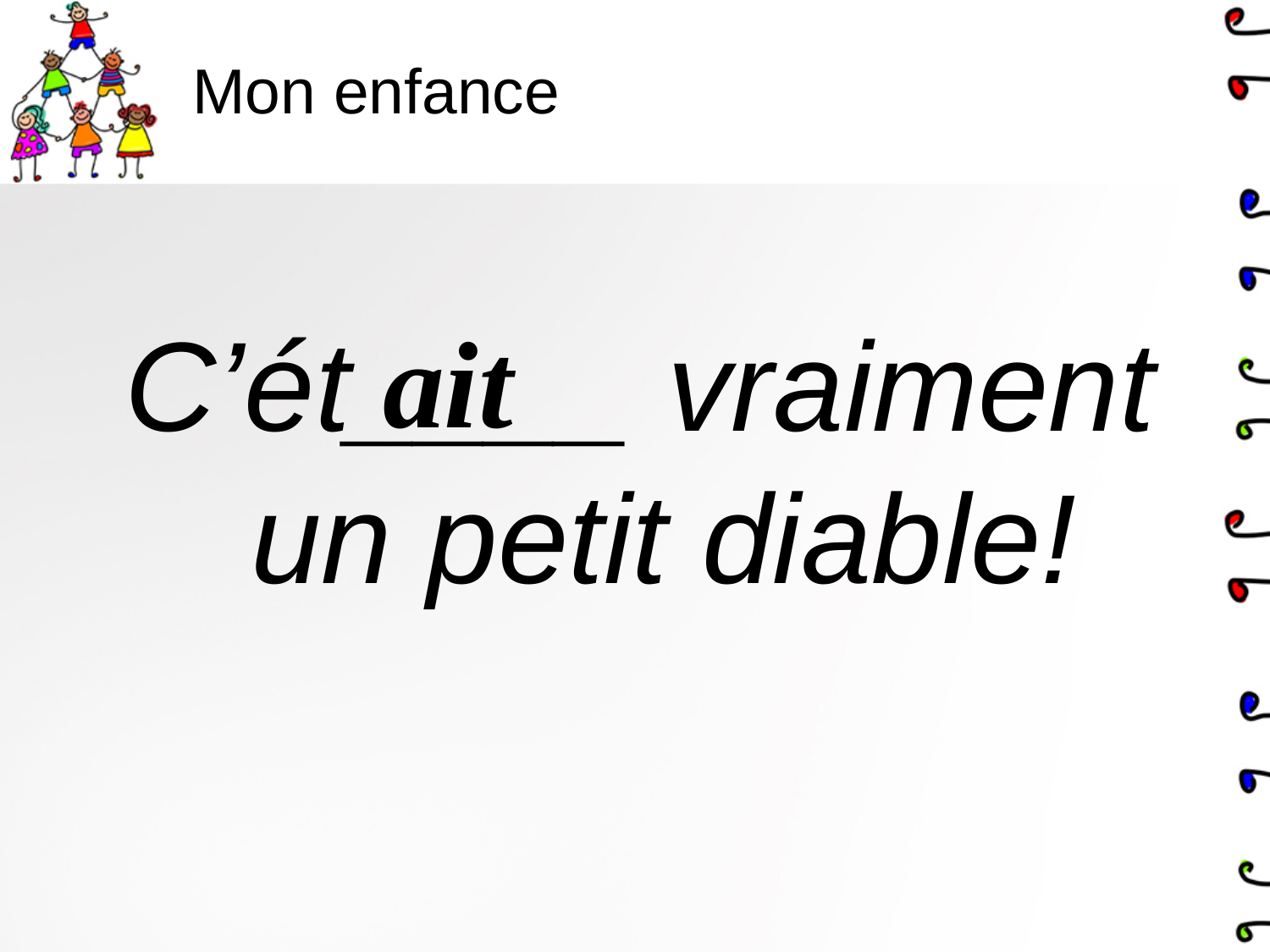

# Mon enfance
C’ét____ vraiment un petit diable!
ait